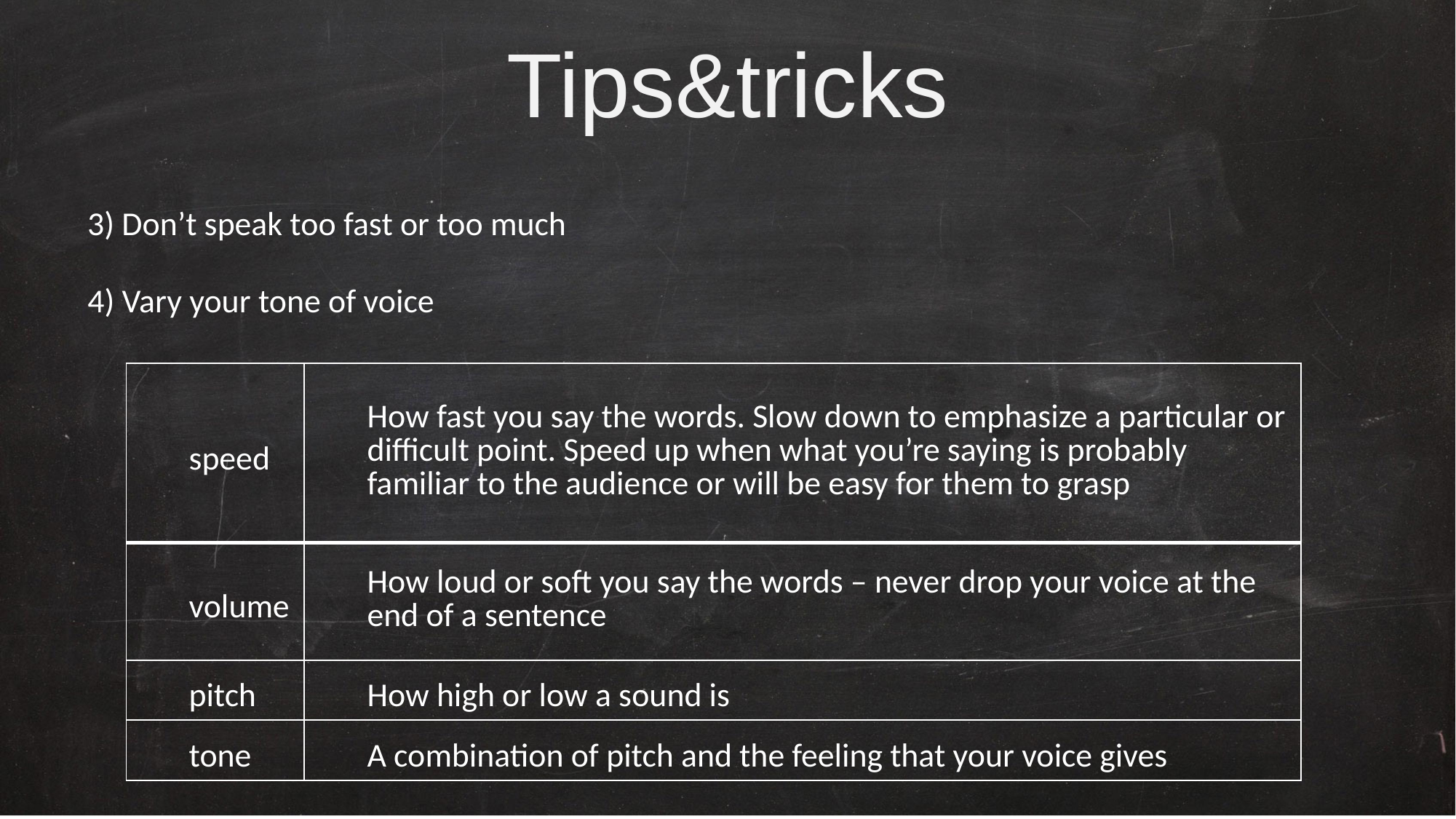

# Tips&tricks
3) Don’t speak too fast or too much
4) Vary your tone of voice
| speed | How fast you say the words. Slow down to emphasize a particular or difficult point. Speed up when what you’re saying is probably familiar to the audience or will be easy for them to grasp |
| --- | --- |
| volume | How loud or soft you say the words – never drop your voice at the end of a sentence |
| pitch | How high or low a sound is |
| tone | A combination of pitch and the feeling that your voice gives |